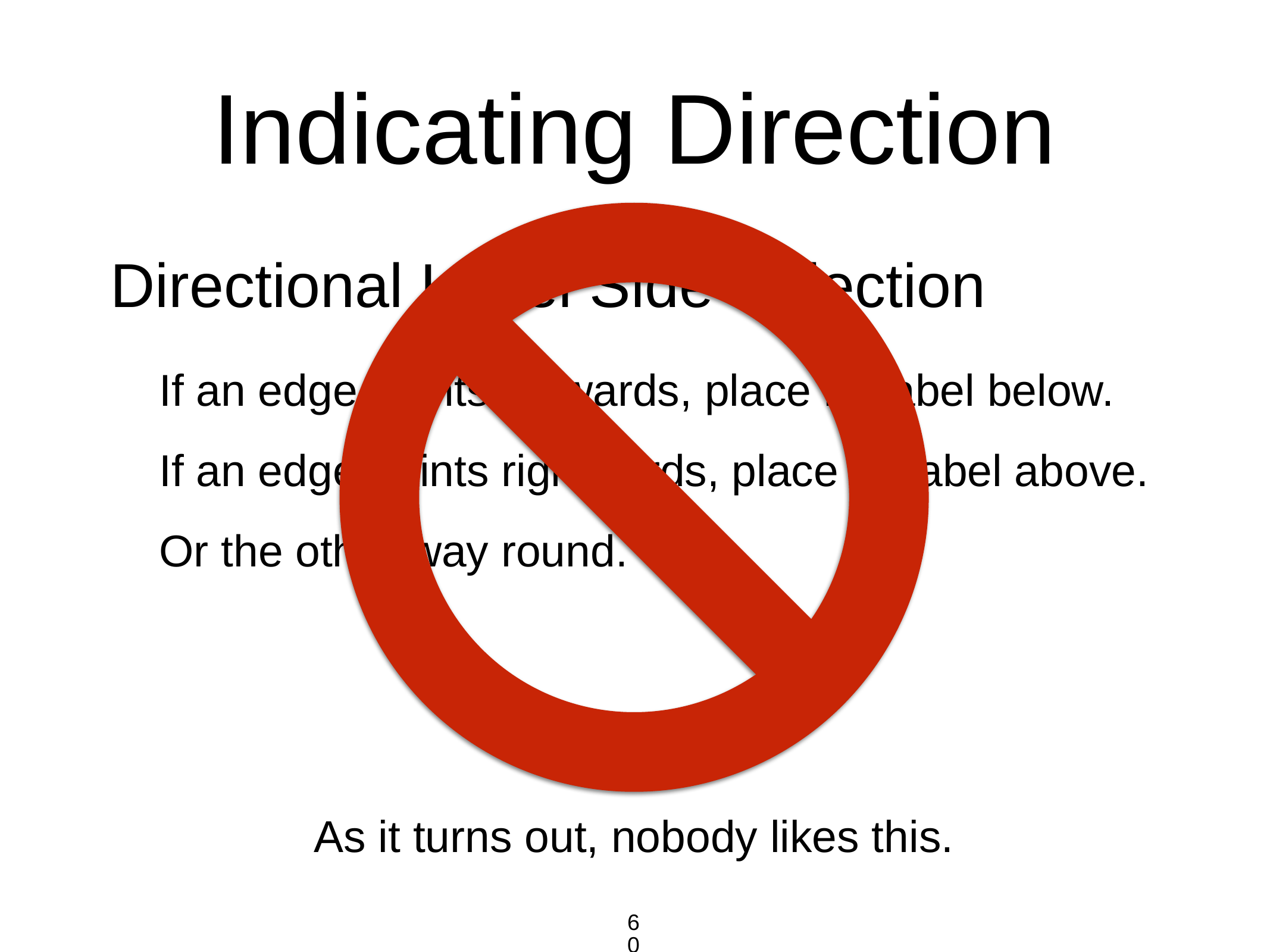

# Indicating Direction

As it turns out, nobody likes this.
Directional Label Side Selection
If an edge points leftwards, place its label below.
If an edge points rightwards, place its label above.
Or the other way round.
60